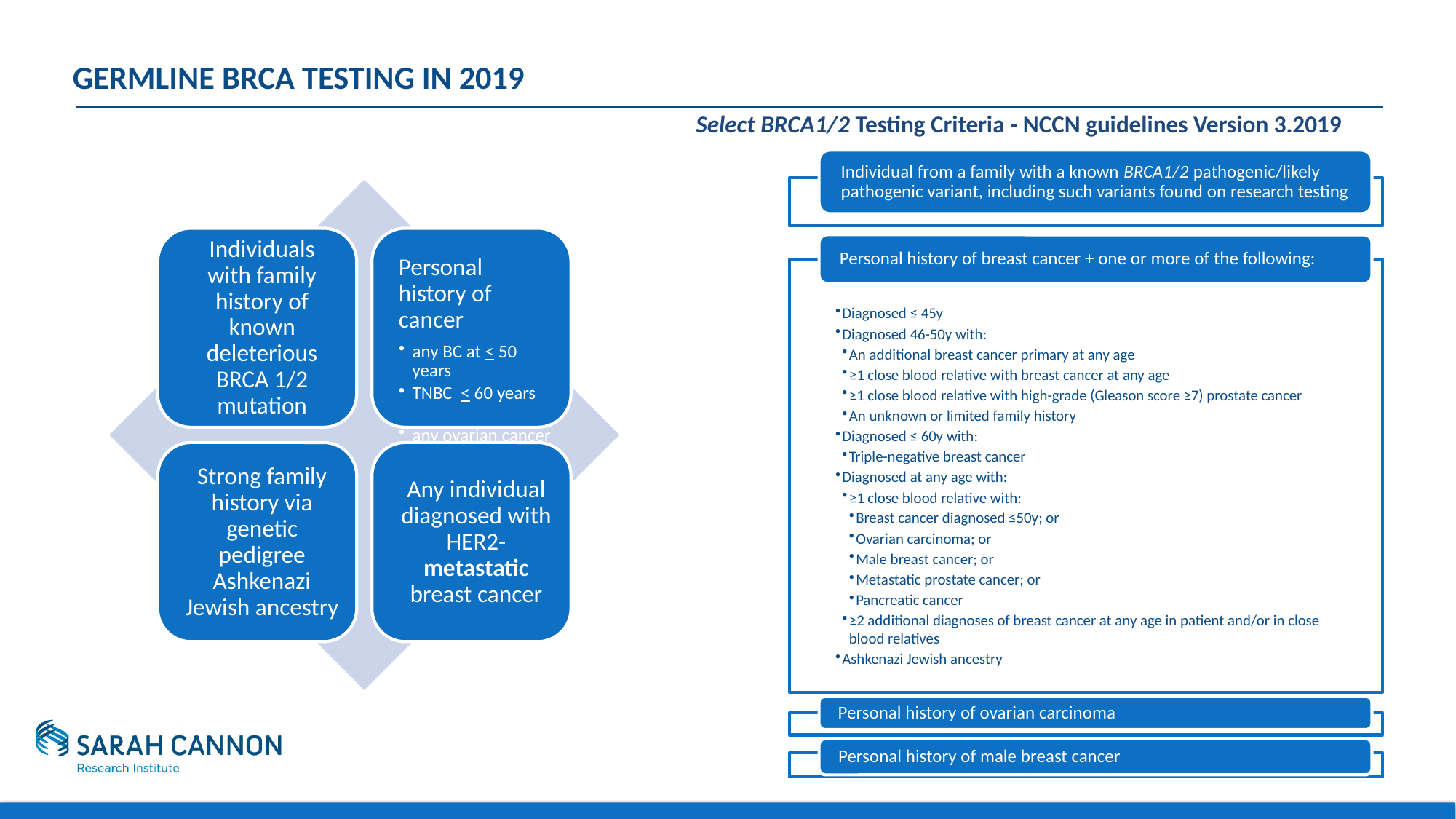

# Germline BRCA Testing in 2019
Select BRCA1/2 Testing Criteria - NCCN guidelines Version 3.2019
Individual from a family with a known BRCA1/2 pathogenic/likely pathogenic variant, including such variants found on research testing
Diagnosed ≤ 45y
Diagnosed 46-50y with:
An additional breast cancer primary at any age
≥1 close blood relative with breast cancer at any age
≥1 close blood relative with high-grade (Gleason score ≥7) prostate cancer
An unknown or limited family history
Diagnosed ≤ 60y with:
Triple-negative breast cancer
Diagnosed at any age with:
≥1 close blood relative with:
Breast cancer diagnosed ≤50y; or
Ovarian carcinoma; or
Male breast cancer; or
Metastatic prostate cancer; or
Pancreatic cancer
≥2 additional diagnoses of breast cancer at any age in patient and/or in close blood relatives
Ashkenazi Jewish ancestry
Personal history of breast cancer + one or more of the following:
Personal history of ovarian carcinoma
Personal history of male breast cancer
Individuals with family history of known deleterious BRCA 1/2 mutation
Personal history of cancer
any BC at < 50 years
TNBC  < 60 years
any ovarian cancer
Strong family history via genetic pedigree Ashkenazi Jewish ancestry
Any individual diagnosed with HER2- metastatic breast cancer